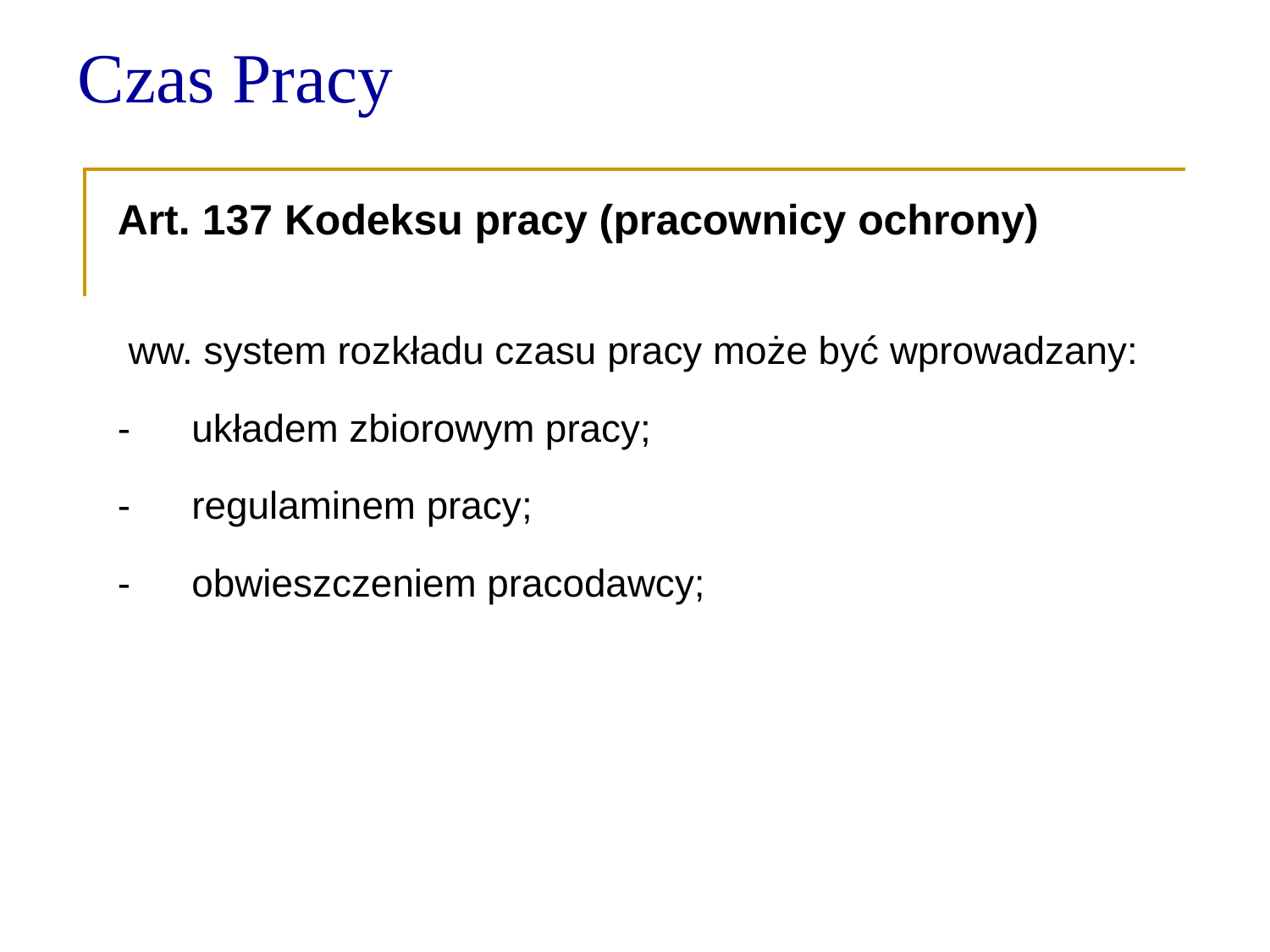

Czas Pracy
Art. 137 Kodeksu pracy (pracownicy ochrony)
 ww. system rozkładu czasu pracy może być wprowadzany:
-	układem zbiorowym pracy;
-	regulaminem pracy;
-	obwieszczeniem pracodawcy;